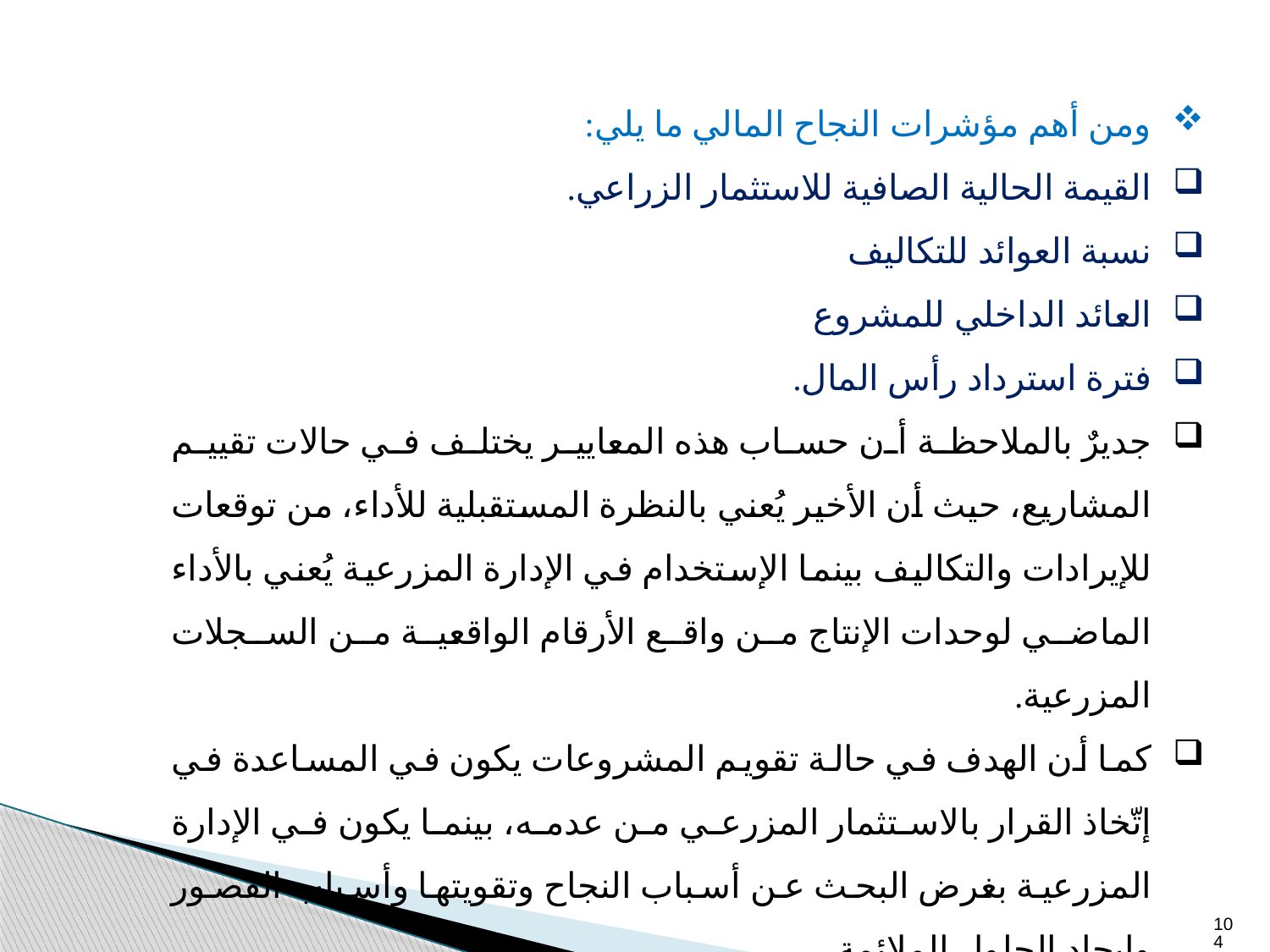

ومن أهم مؤشرات النجاح المالي ما يلي:
القيمة الحالية الصافية للاستثمار الزراعي.
نسبة العوائد للتكاليف
العائد الداخلي للمشروع
فترة استرداد رأس المال.
جديرٌ بالملاحظة أن حساب هذه المعايير يختلف في حالات تقييم المشاريع، حيث أن الأخير يُعني بالنظرة المستقبلية للأداء، من توقعات للإيرادات والتكاليف بينما الإستخدام في الإدارة المزرعية يُعني بالأداء الماضي لوحدات الإنتاج من واقع الأرقام الواقعية من السجلات المزرعية.
كما أن الهدف في حالة تقويم المشروعات يكون في المساعدة في إتّخاذ القرار بالاستثمار المزرعي من عدمه، بينما يكون في الإدارة المزرعية بغرض البحث عن أسباب النجاح وتقويتها وأسباب القصور وإيجاد الحلول الملائمة.
104